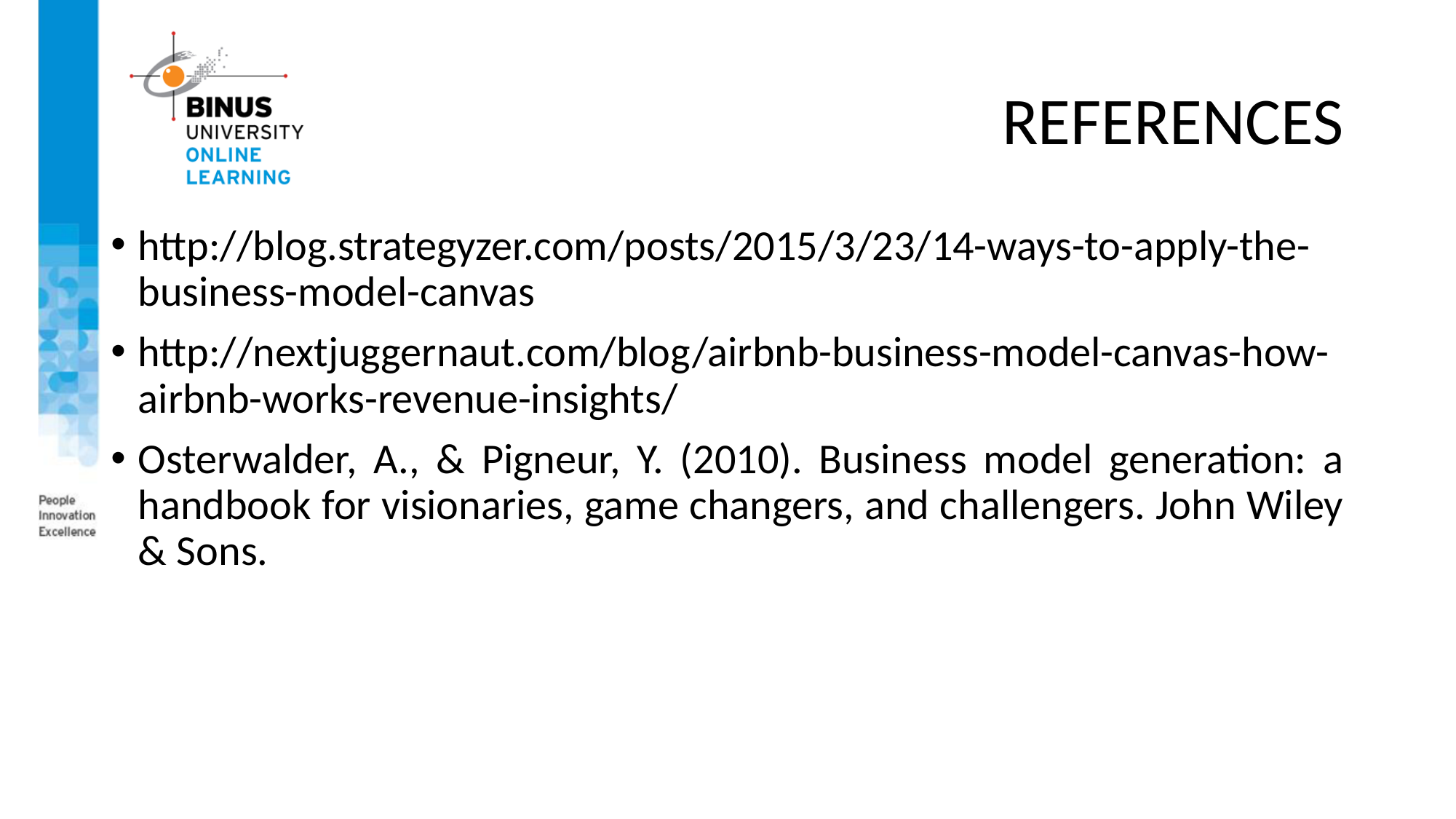

# REFERENCES
http://blog.strategyzer.com/posts/2015/3/23/14-ways-to-apply-the-business-model-canvas
http://nextjuggernaut.com/blog/airbnb-business-model-canvas-how-airbnb-works-revenue-insights/
Osterwalder, A., & Pigneur, Y. (2010). Business model generation: a handbook for visionaries, game changers, and challengers. John Wiley & Sons.